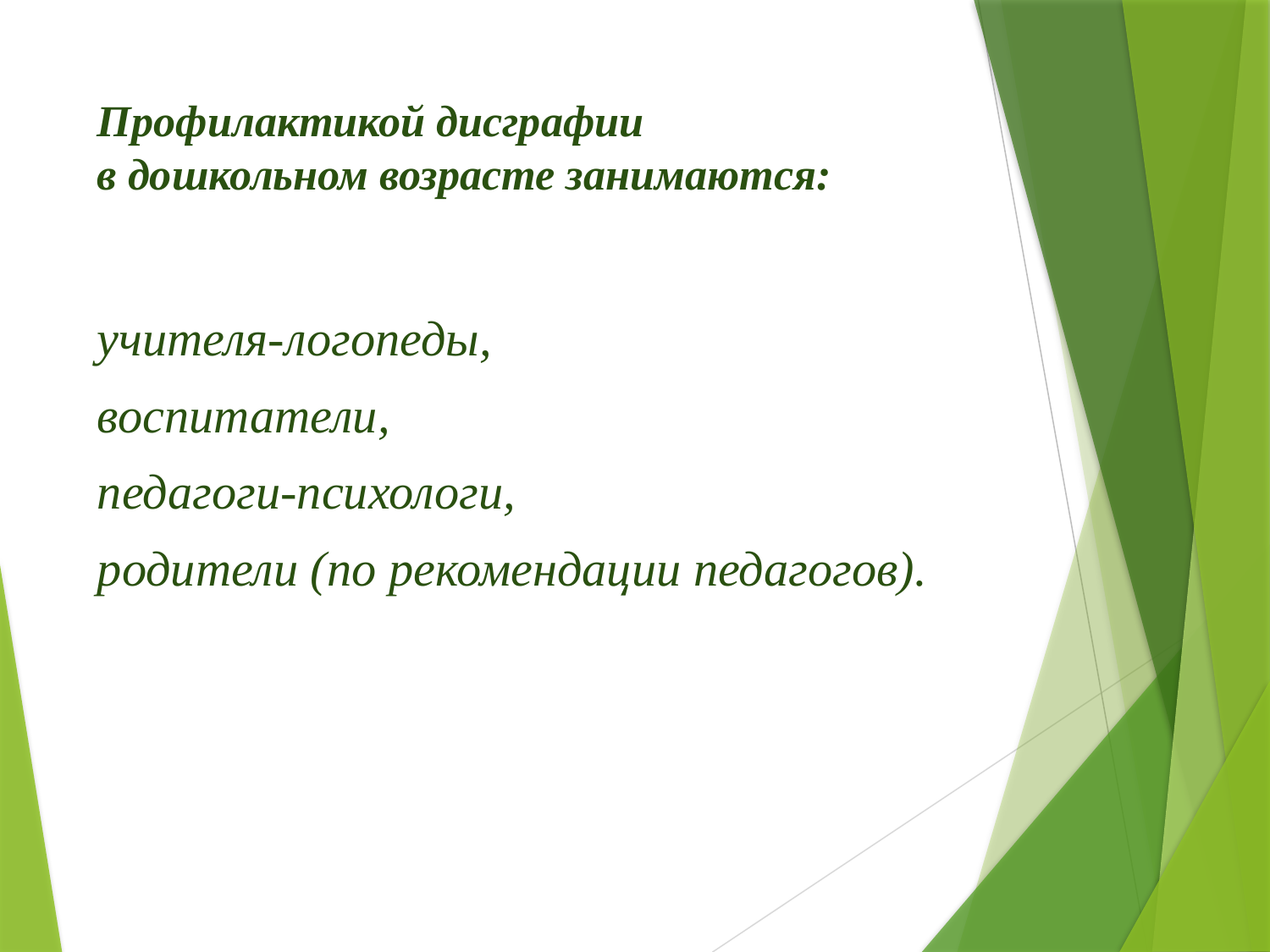

# Профилактикой дисграфии в дошкольном возрасте занимаются:
учителя-логопеды,
воспитатели,
педагоги-психологи,
родители (по рекомендации педагогов).